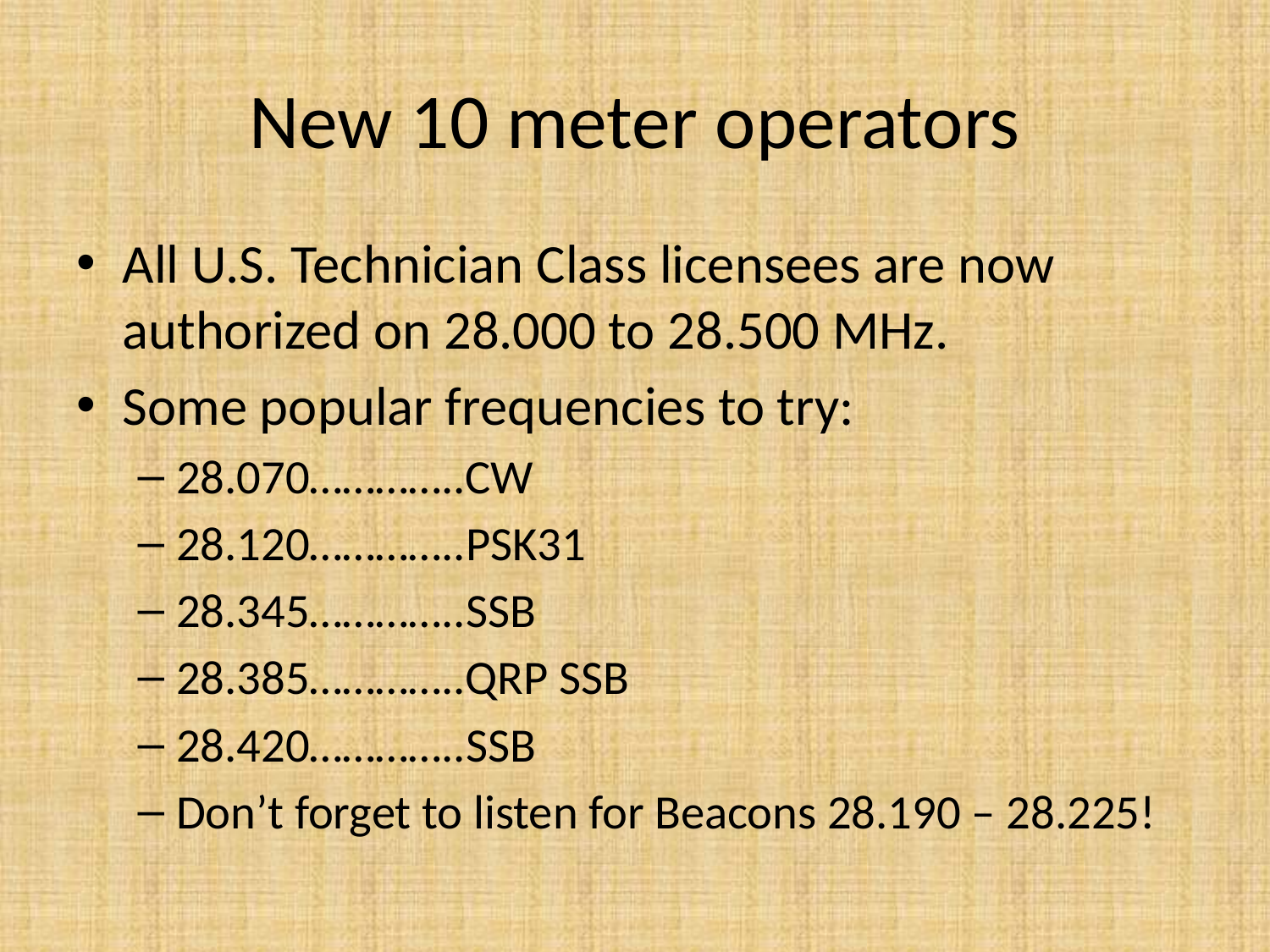

# New 10 meter operators
All U.S. Technician Class licensees are now authorized on 28.000 to 28.500 MHz.
Some popular frequencies to try:
28.070…………..CW
28.120…………..PSK31
28.345…………..SSB
28.385…………..QRP SSB
28.420…………..SSB
Don’t forget to listen for Beacons 28.190 – 28.225!